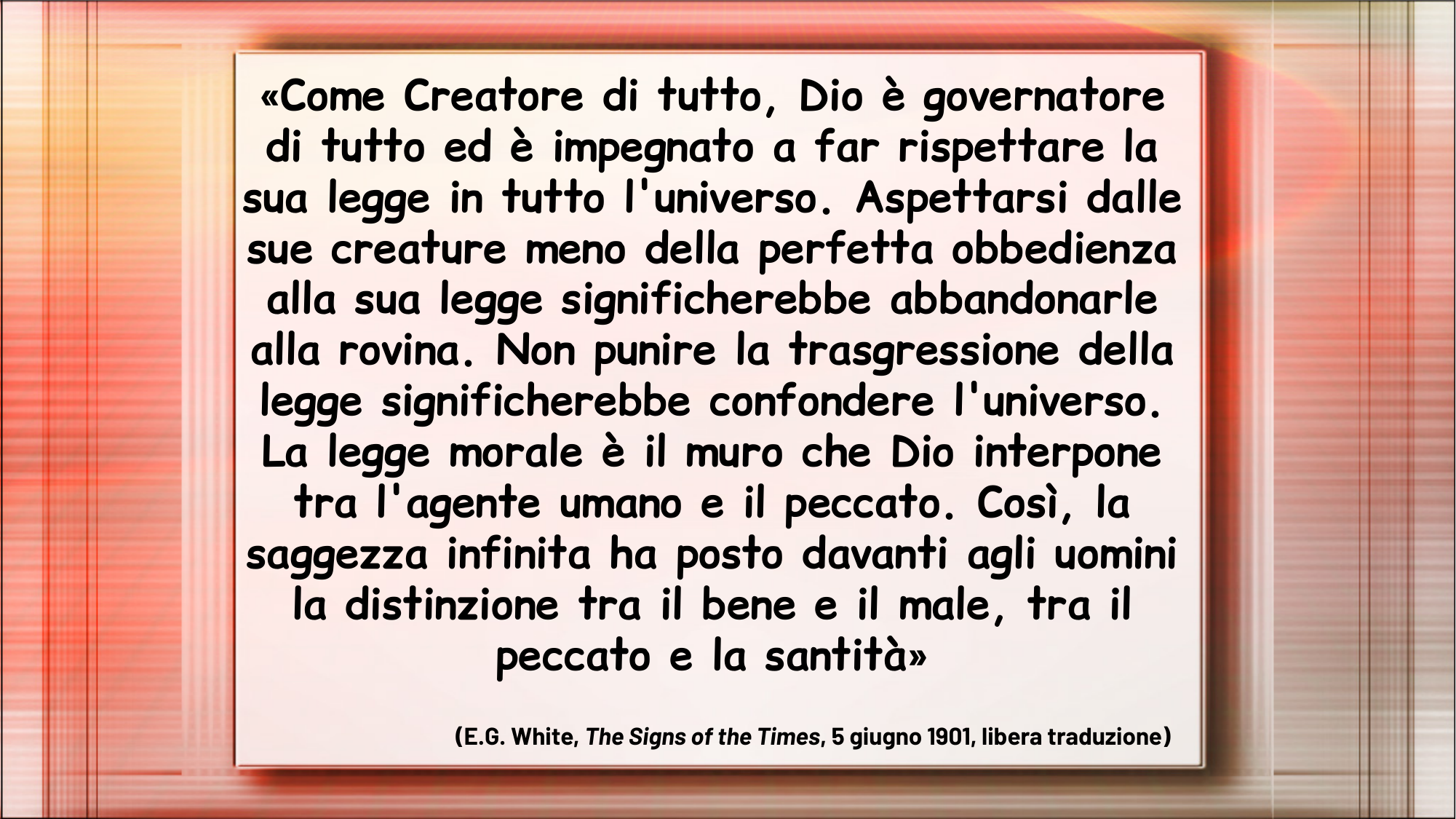

«Come Creatore di tutto, Dio è governatore di tutto ed è impegnato a far rispettare la sua legge in tutto l'universo. Aspettarsi dalle sue creature meno della perfetta obbedienza alla sua legge significherebbe abbandonarle alla rovina. Non punire la trasgressione della legge significherebbe confondere l'universo. La legge morale è il muro che Dio interpone tra l'agente umano e il peccato. Così, la saggezza infinita ha posto davanti agli uomini la distinzione tra il bene e il male, tra il peccato e la santità»
(E.G. White, The Signs of the Times, 5 giugno 1901, libera traduzione)